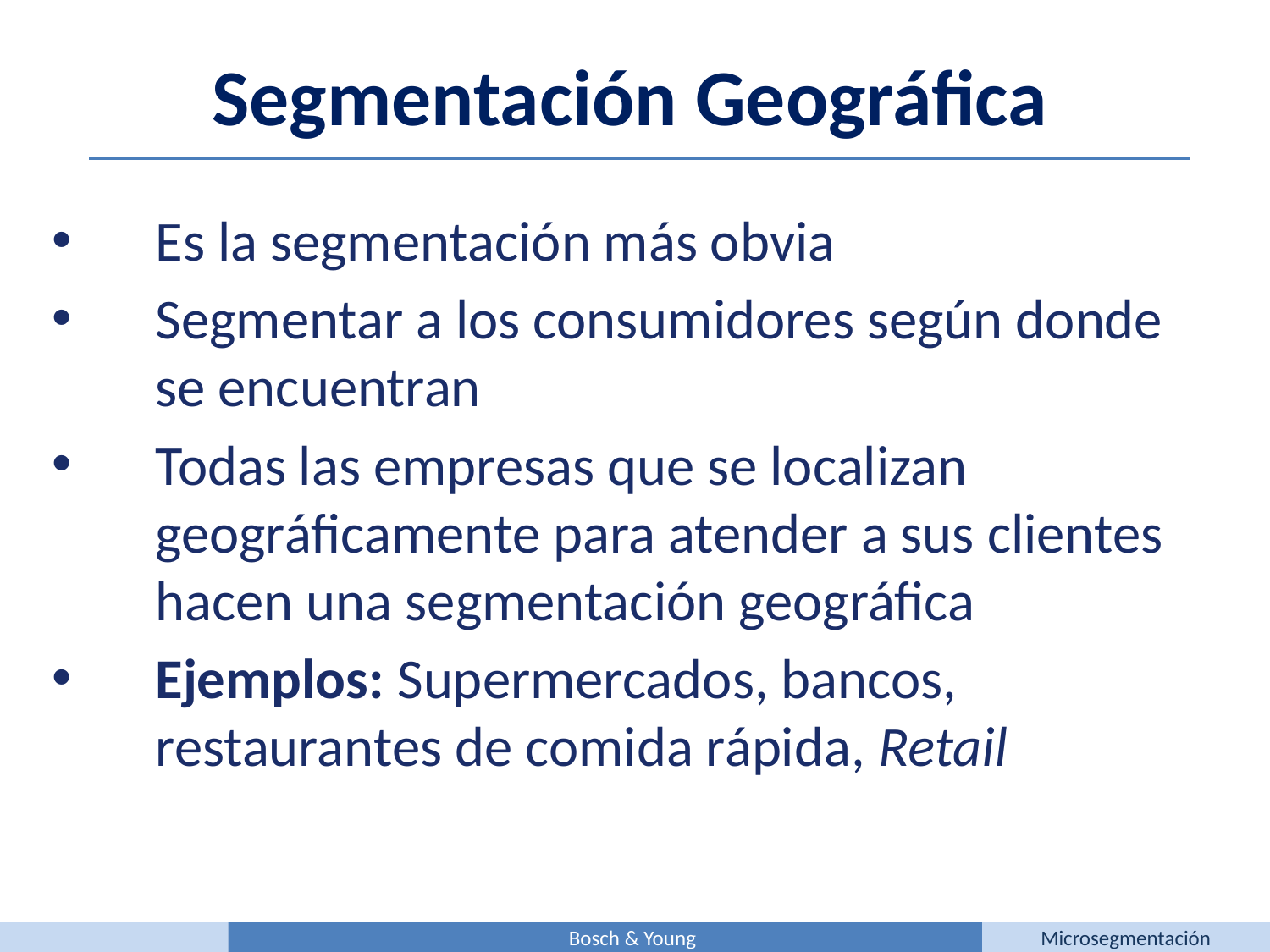

Segmentación Geográfica
Es la segmentación más obvia

Segmentar a los consumidores según donde se encuentran

Todas las empresas que se localizan geográficamente para atender a sus clientes hacen una segmentación geográfica

Ejemplos: Supermercados, bancos, restaurantes de comida rápida, Retail

Bosch & Young
Microsegmentación